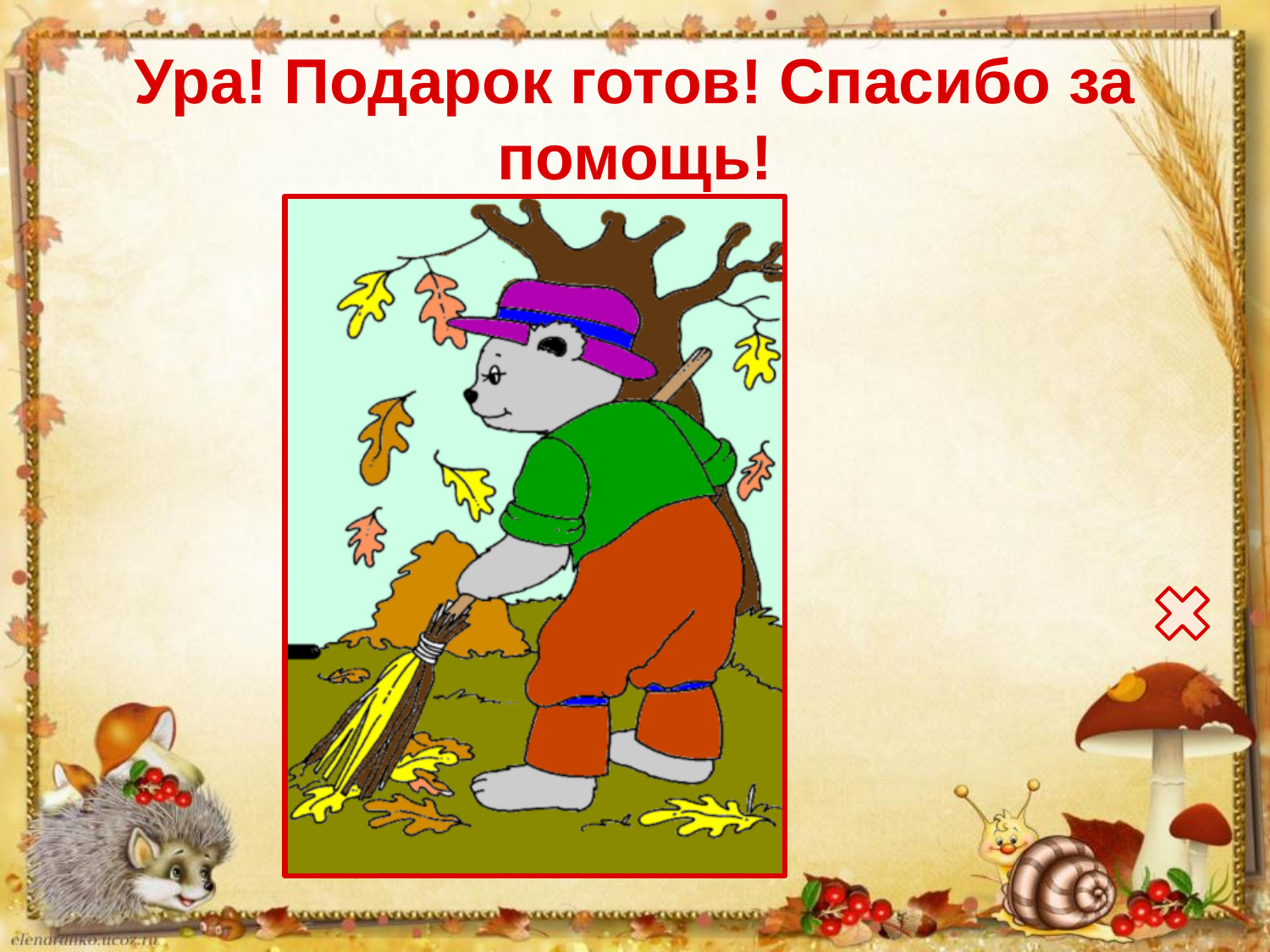

# Ура! Подарок готов! Спасибо за помощь!